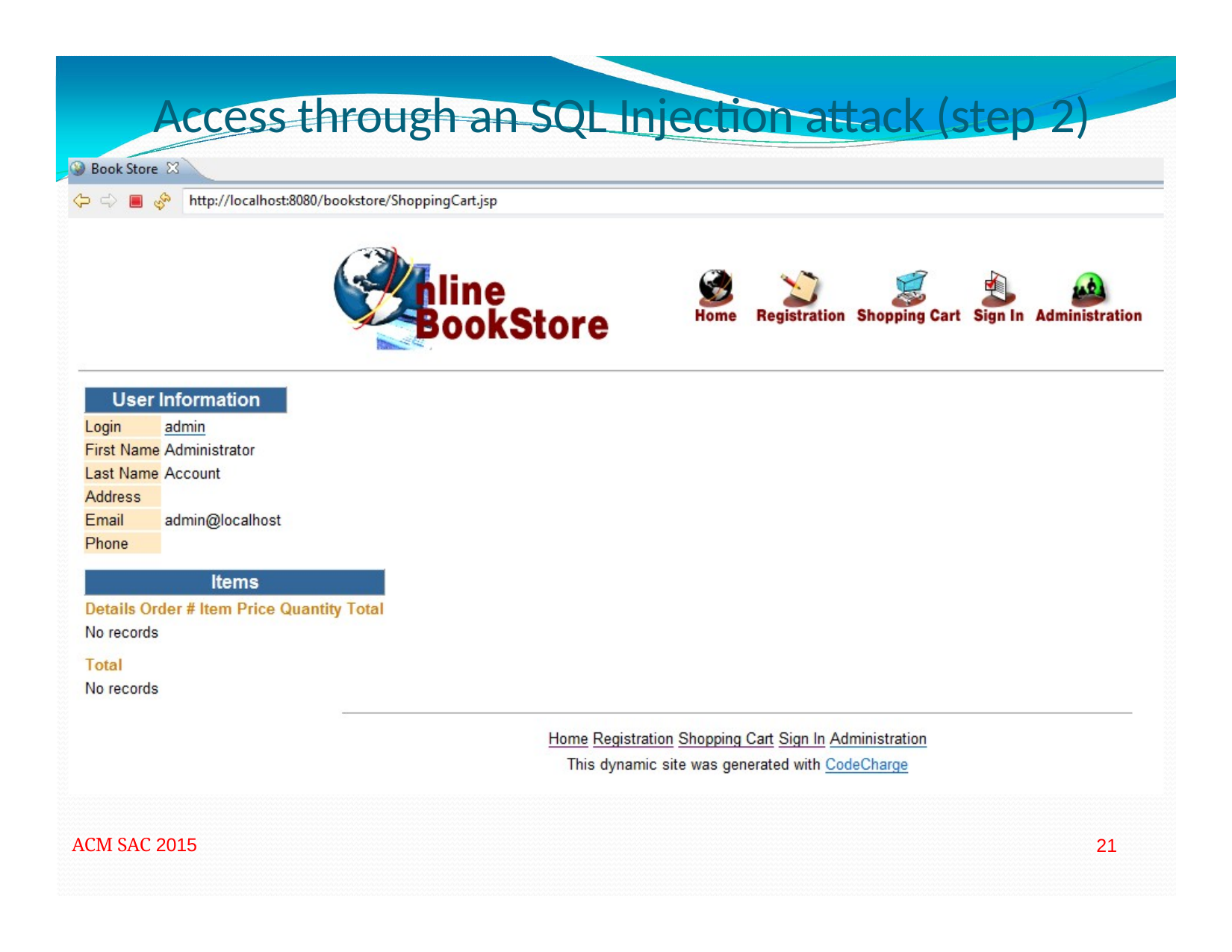

# Access through an SQL Injection attack (step 2)

ACM SAC 2015
21